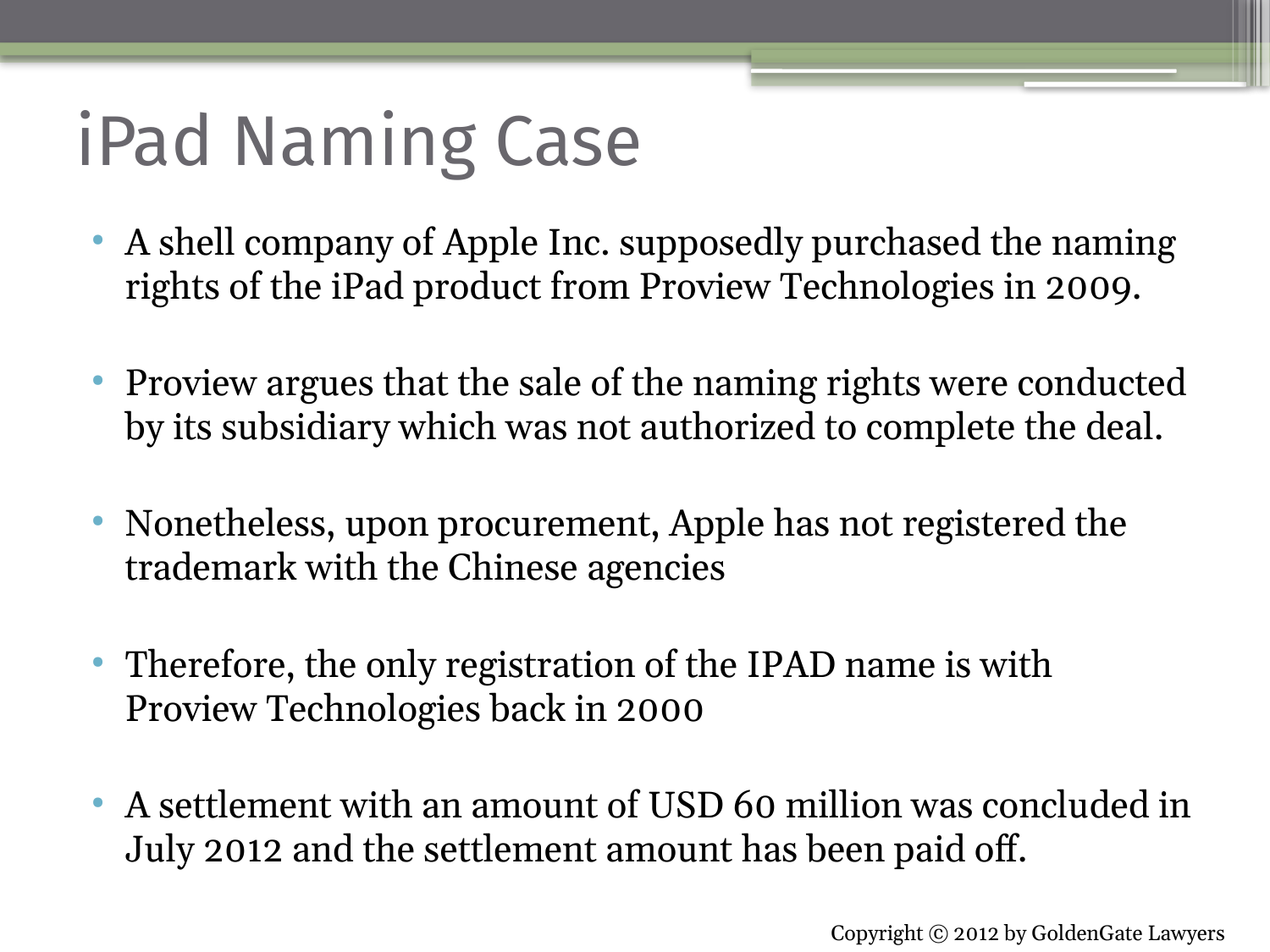

# iPad Naming Case
A shell company of Apple Inc. supposedly purchased the naming rights of the iPad product from Proview Technologies in 2009.

Proview argues that the sale of the naming rights were conducted by its subsidiary which was not authorized to complete the deal.

Nonetheless, upon procurement, Apple has not registered the trademark with the Chinese agencies

Therefore, the only registration of the IPAD name is with Proview Technologies back in 2000

A settlement with an amount of USD 60 million was concluded in July 2012 and the settlement amount has been paid off.
Copyright © 2012 by GoldenGate Lawyers